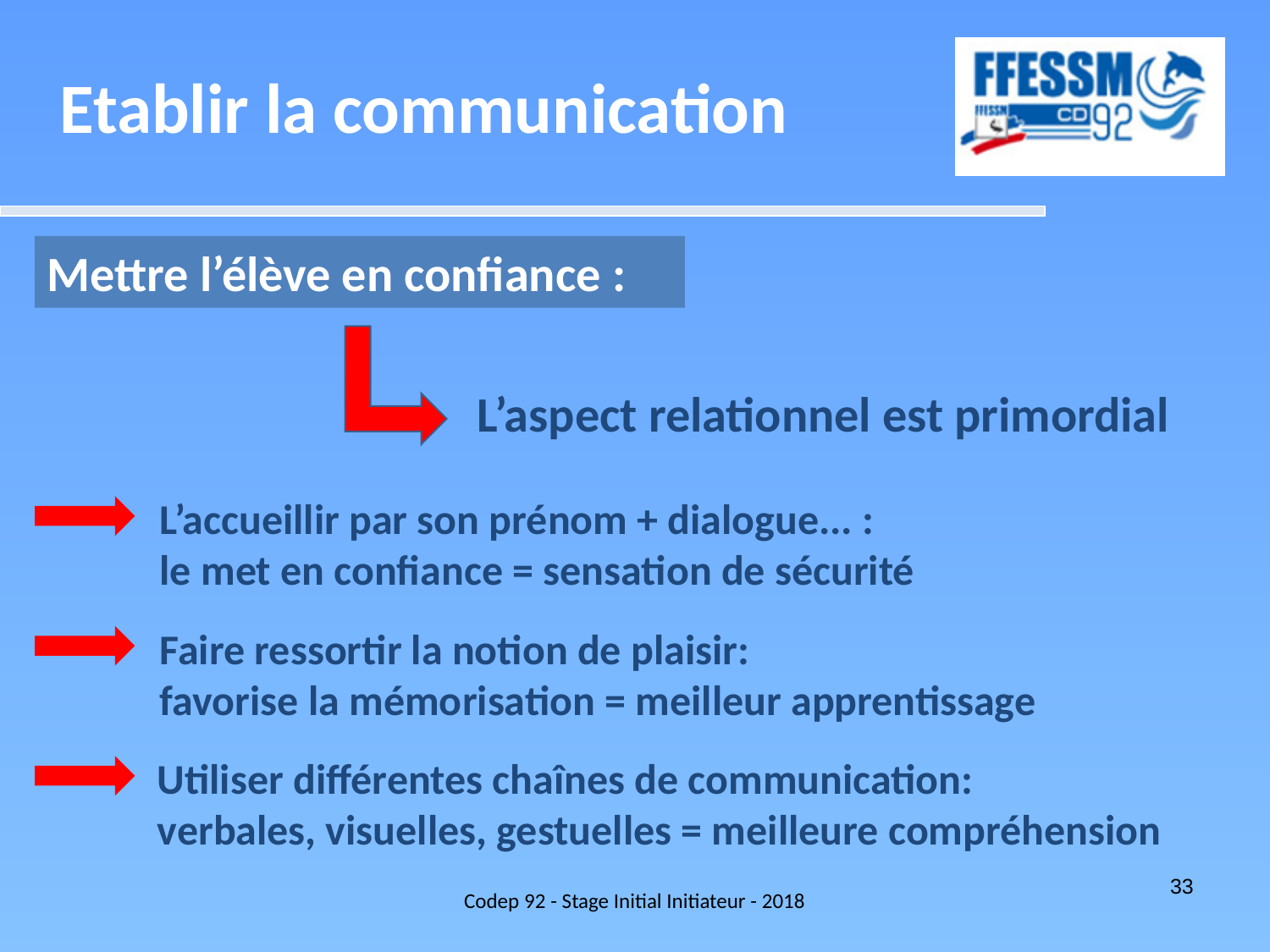

Etablir la communication
Mettre l’élève en confiance :

L’aspect relationnel est primordial
L’accueillir par son prénom + dialogue... :
le met en confiance = sensation de sécurité

Faire ressortir la notion de plaisir:
favorise la mémorisation = meilleur apprentissage

Utiliser différentes chaînes de communication:
verbales, visuelles, gestuelles = meilleure compréhension

Codep 92 - Stage Initial Initiateur - 2018
33